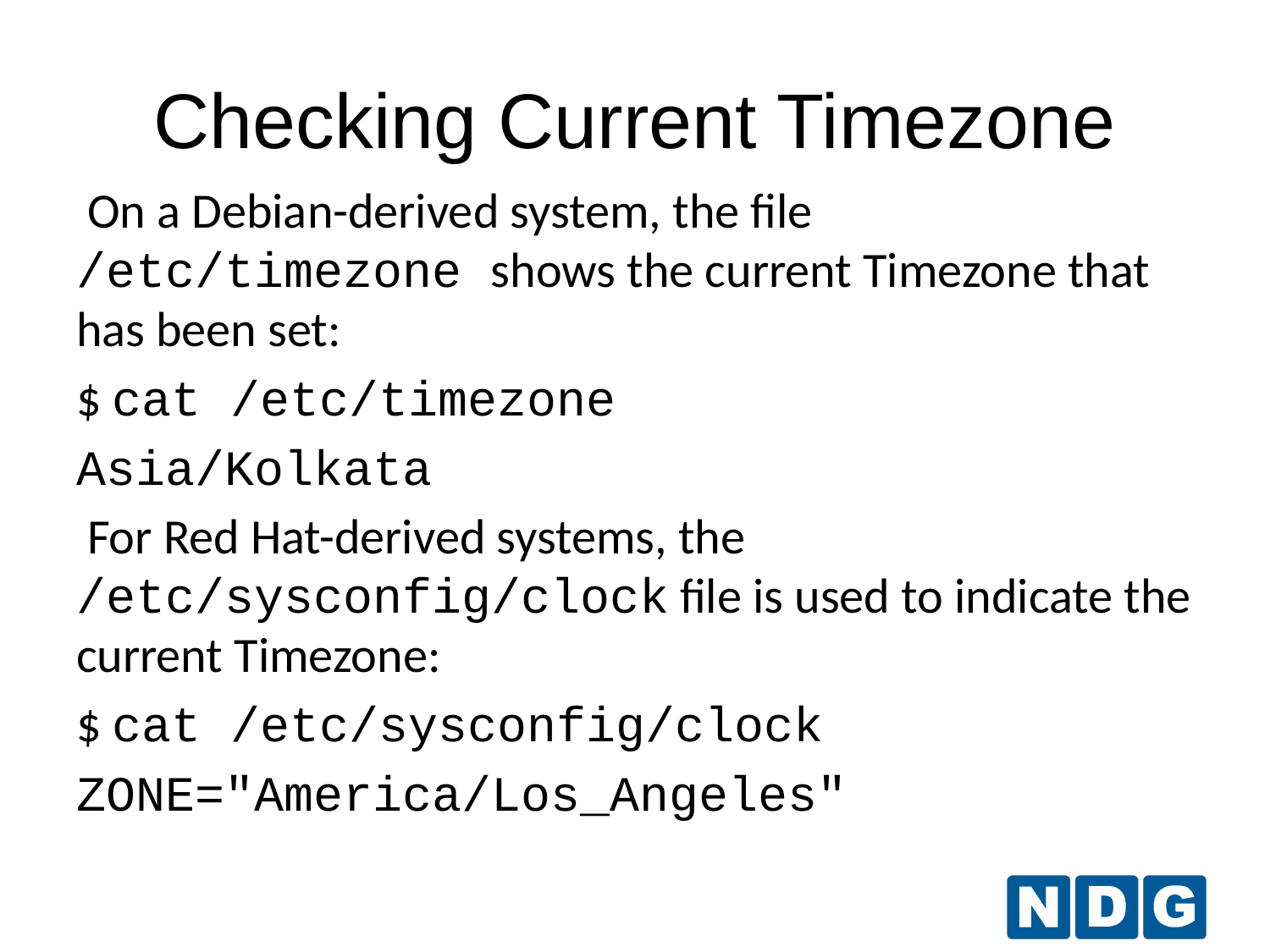

Checking Current Timezone
 On a Debian-derived system, the file /etc/timezone shows the current Timezone that has been set:
$ cat /etc/timezone
Asia/Kolkata
 For Red Hat-derived systems, the /etc/sysconfig/clock file is used to indicate the current Timezone:
$ cat /etc/sysconfig/clock
ZONE="America/Los_Angeles"